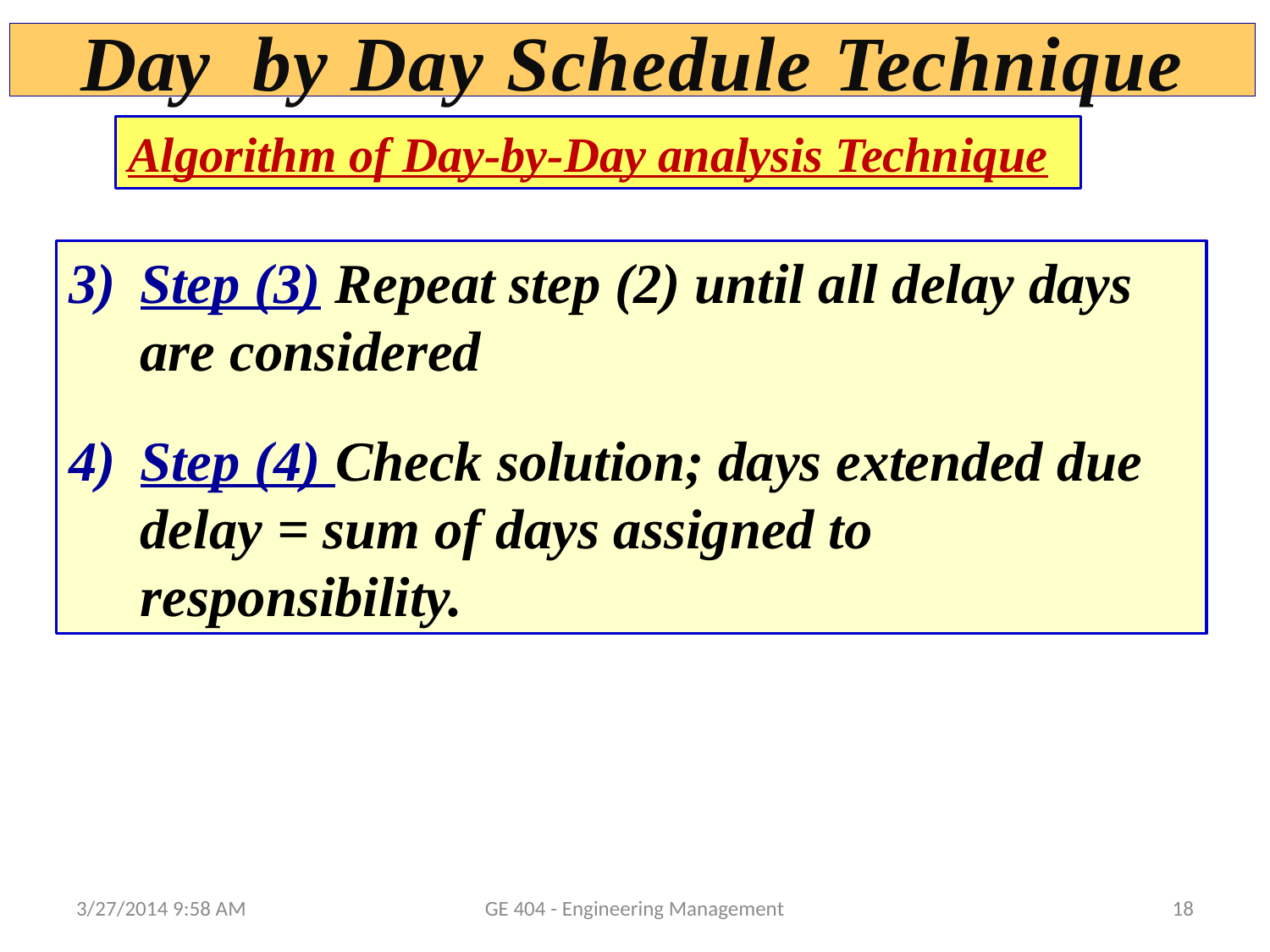

# Day  by Day Schedule Technique
Algorithm of Day-by-Day analysis Technique
Step (3) Repeat step (2) until all delay days are considered
Step (4) Check solution; days extended due delay = sum of days assigned to responsibility.
3/27/2014 9:58 AM
GE 404 - Engineering Management
18